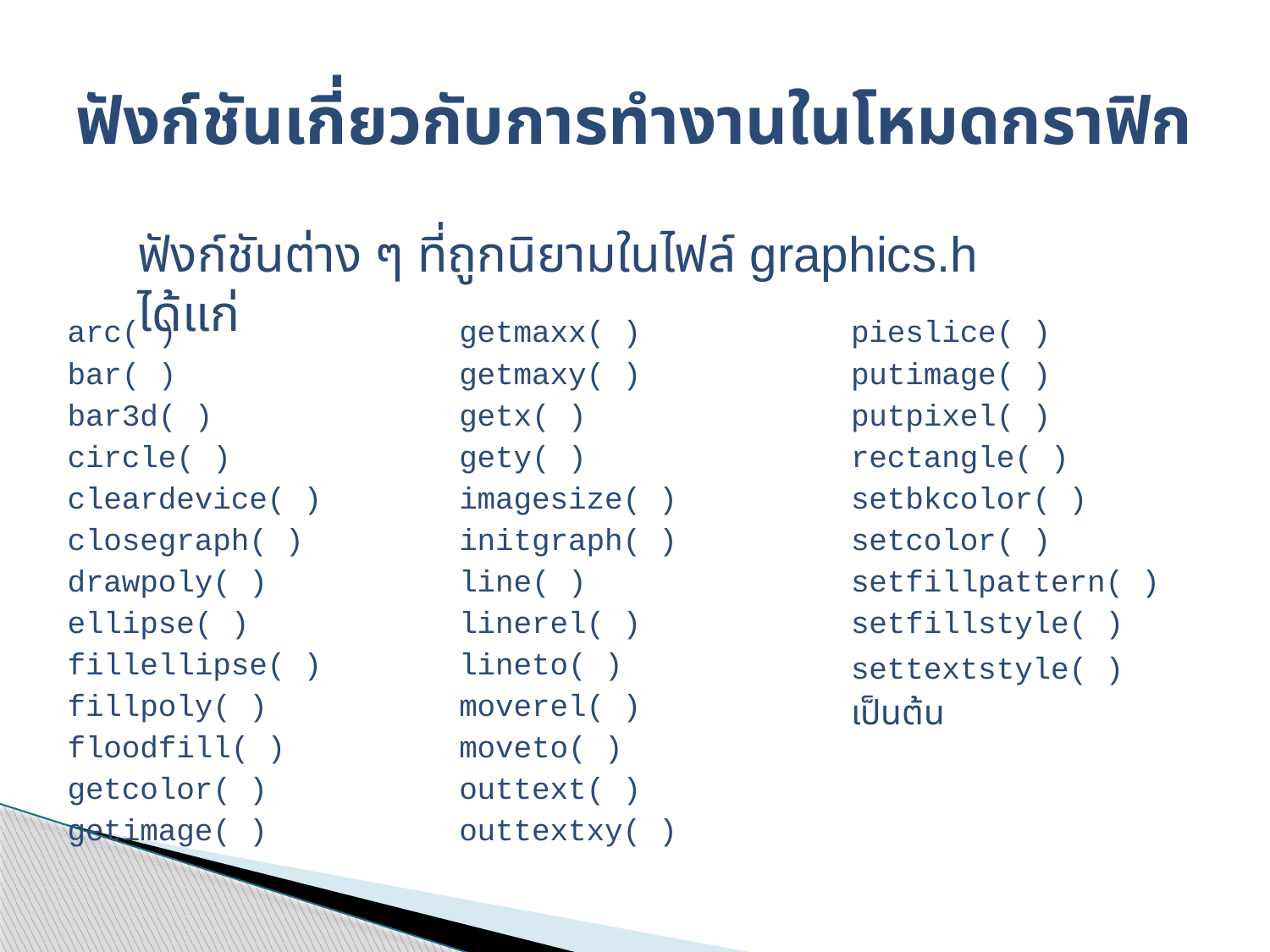

# ฟังก์ชันเกี่ยวกับการทำงานในโหมดกราฟิก
ฟังก์ชันต่าง ๆ ที่ถูกนิยามในไฟล์ graphics.h ได้แก่
arc( )
bar( )
bar3d( )
circle( )
cleardevice( )
closegraph( )
drawpoly( )
ellipse( )
fillellipse( )
fillpoly( )
floodfill( )
getcolor( )
getimage( )
getmaxx( )
getmaxy( )
getx( )
gety( )
imagesize( )
initgraph( )
line( )
linerel( )
lineto( )
moverel( )
moveto( )
outtext( )
outtextxy( )
pieslice( )
putimage( )
putpixel( )
rectangle( )
setbkcolor( )
setcolor( )
setfillpattern( )
setfillstyle( )
settextstyle( )
เป็นต้น